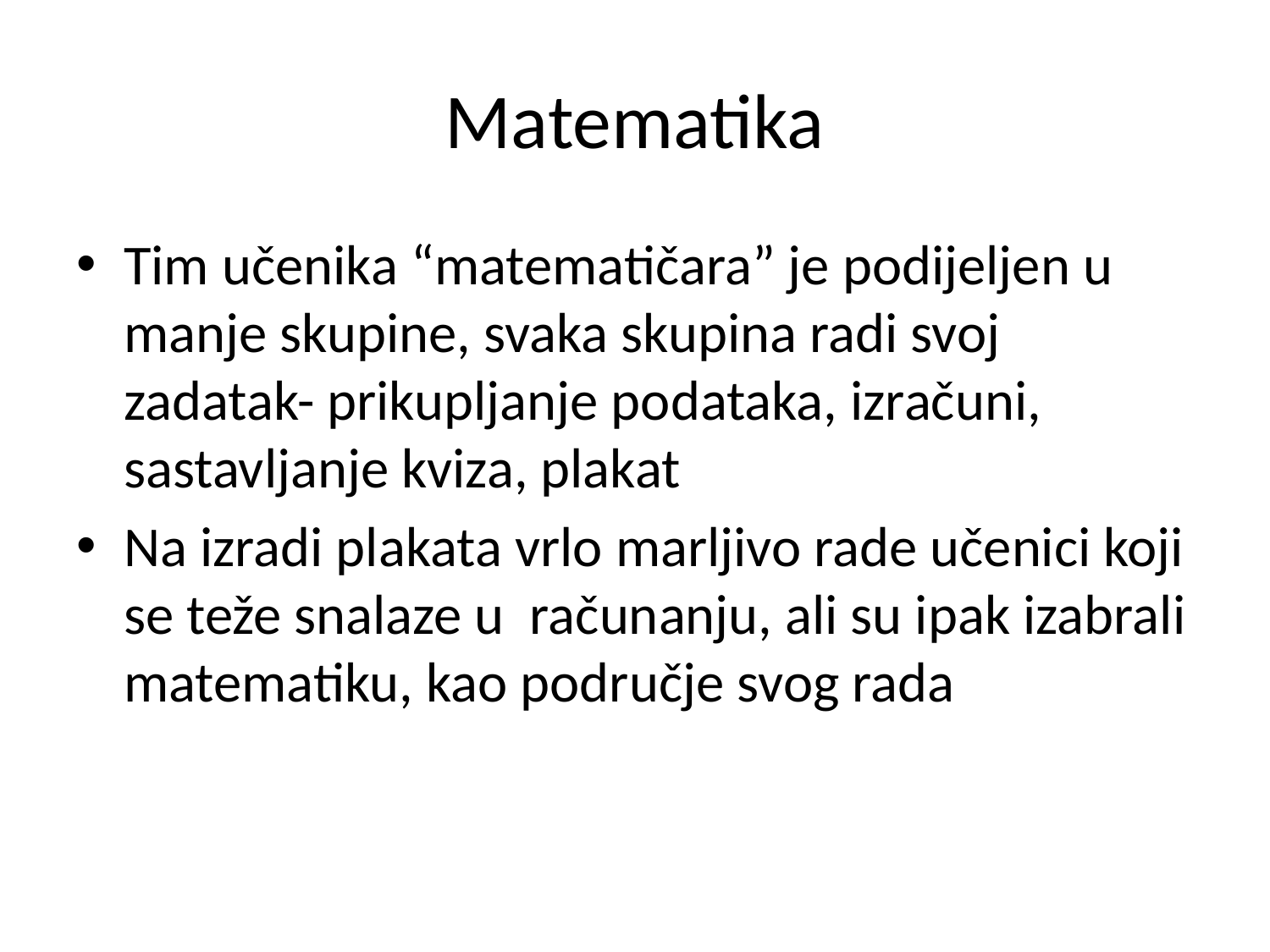

# Matematika
Tim učenika “matematičara” je podijeljen u manje skupine, svaka skupina radi svoj zadatak- prikupljanje podataka, izračuni, sastavljanje kviza, plakat
Na izradi plakata vrlo marljivo rade učenici koji se teže snalaze u  računanju, ali su ipak izabrali matematiku, kao područje svog rada